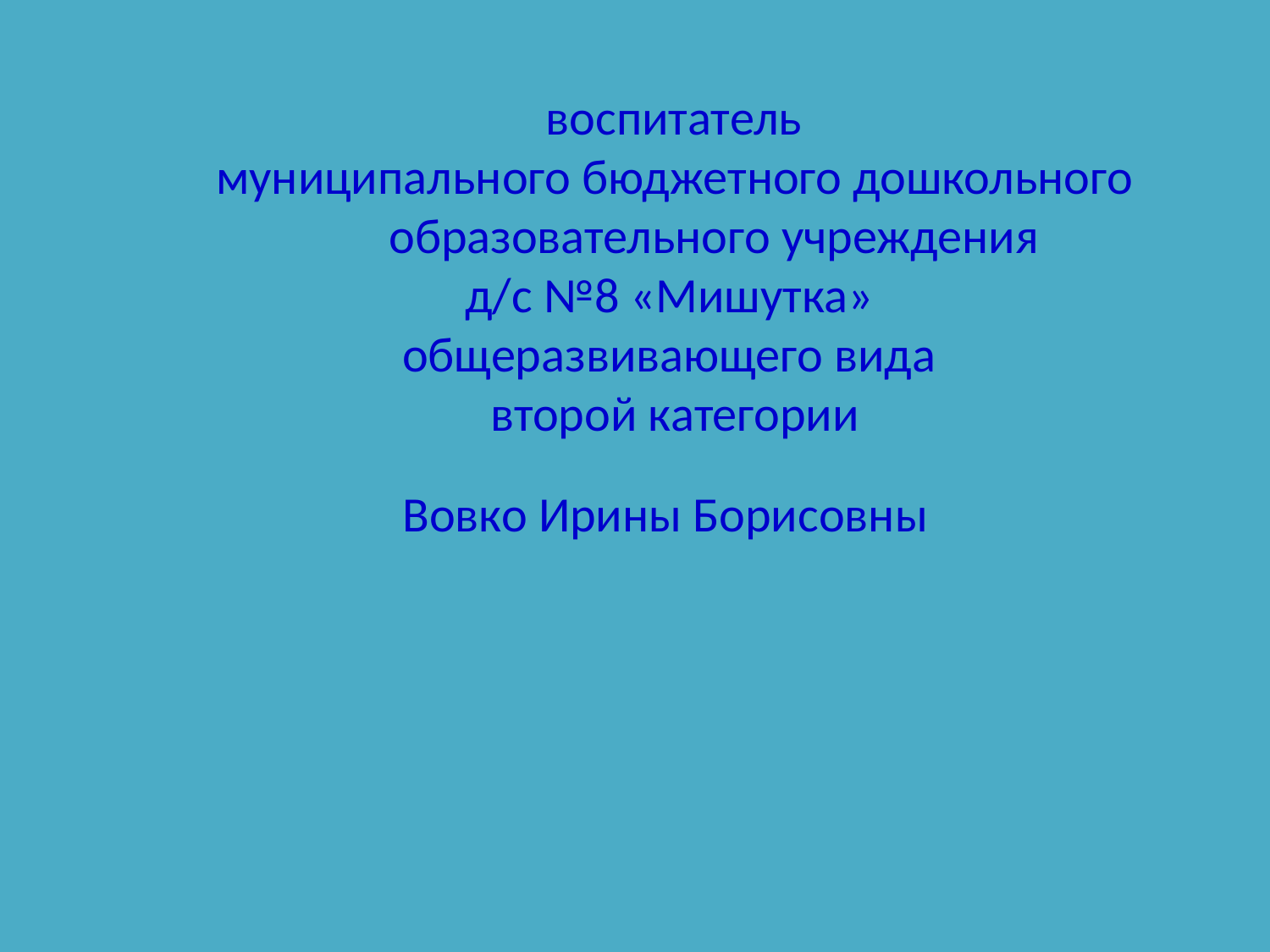

воспитатель
муниципального бюджетного дошкольного
        образовательного учреждения
д/с №8 «Мишутка»
общеразвивающего вида
 второй категории
Вовко Ирины Борисовны